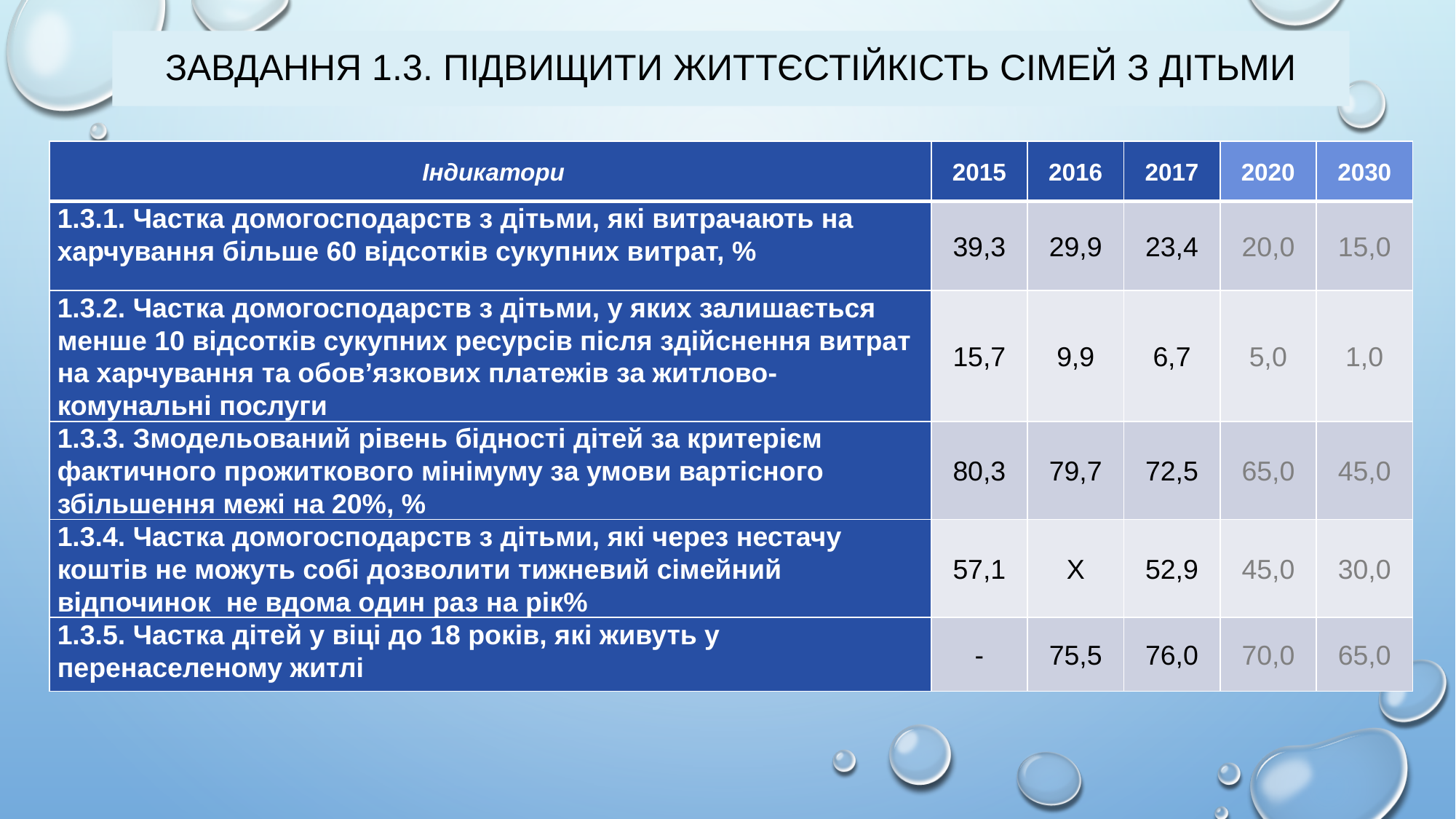

# Завдання 1.3. Підвищити життєстійкість сімей з дітьми
| Індикатори | 2015 | 2016 | 2017 | 2020 | 2030 |
| --- | --- | --- | --- | --- | --- |
| 1.3.1. Частка домогосподарств з дітьми, які витрачають на харчування більше 60 відсотків сукупних витрат, % | 39,3 | 29,9 | 23,4 | 20,0 | 15,0 |
| 1.3.2. Частка домогосподарств з дітьми, у яких залишається менше 10 відсотків сукупних ресурсів після здійснення витрат на харчування та обов’язкових платежів за житлово-комунальні послуги | 15,7 | 9,9 | 6,7 | 5,0 | 1,0 |
| 1.3.3. Змодельований рівень бідності дітей за критерієм фактичного прожиткового мінімуму за умови вартісного збільшення межі на 20%, % | 80,3 | 79,7 | 72,5 | 65,0 | 45,0 |
| 1.3.4. Частка домогосподарств з дітьми, які через нестачу коштів не можуть собі дозволити тижневий сімейний відпочинок не вдома один раз на рік% | 57,1 | Х | 52,9 | 45,0 | 30,0 |
| 1.3.5. Частка дітей у віці до 18 років, які живуть у перенаселеному житлі | - | 75,5 | 76,0 | 70,0 | 65,0 |